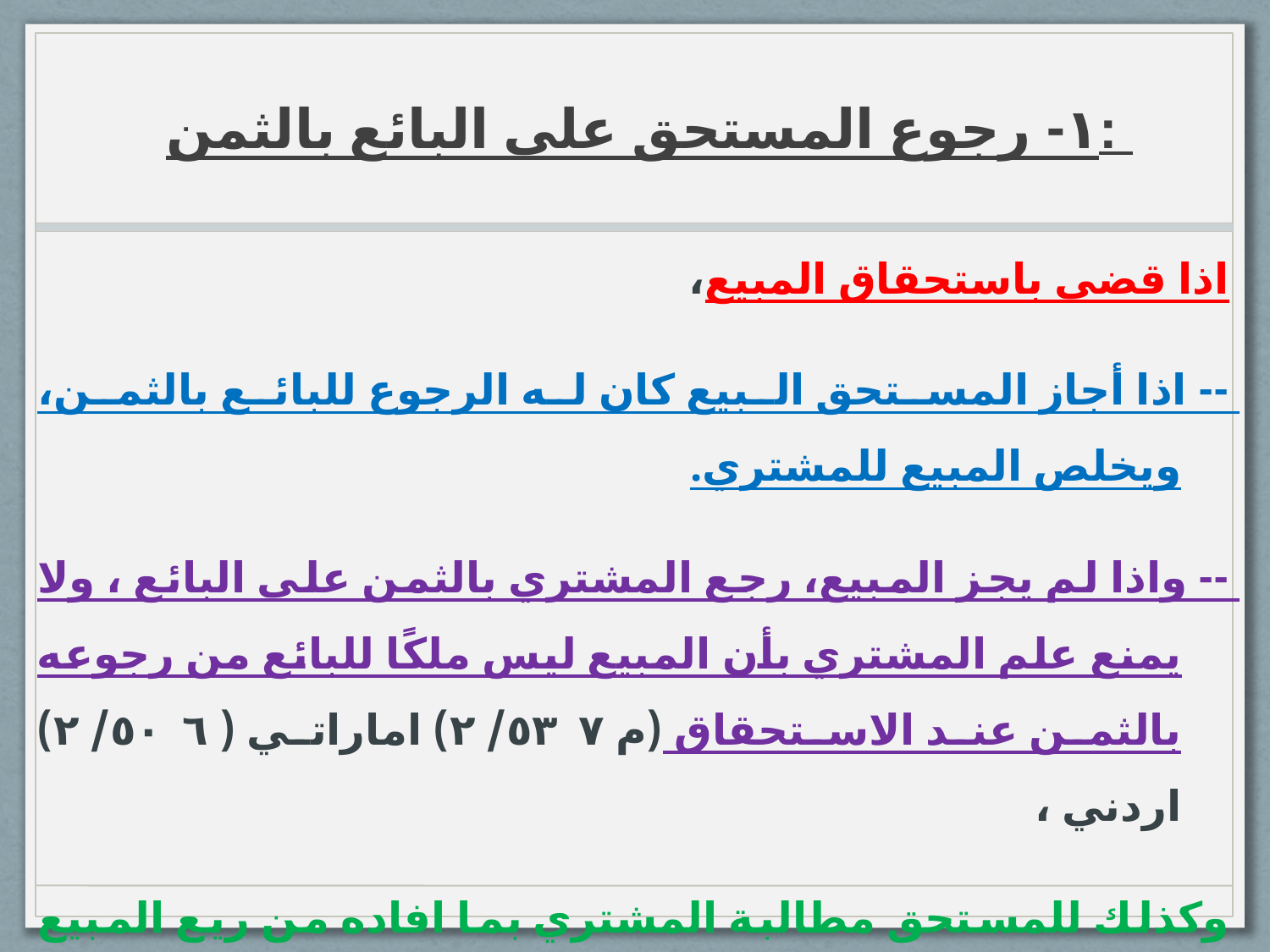

# ١- رجوع المستحق على البائع بالثمن:
اذا قضى باستحقاق المبيع،
-- اذا أجاز المستحق البيع كان له الرجوع للبائع بالثمن، ويخلص المبيع للمشتري.
-- واذا لم يجز المبيع، رجع المشتري بالثمن على البائع ، ولا يمنع علم المشتري بأن المبيع ليس ملكًا للبائع من رجوعه بالثمن عند الاستحقاق (م ٥٣٧/ ٢) اماراتي ( ٥٠٦/ ٢) اردني ،
وكذلك للمستحق مطالبة المشتري بما افاده من ريع المبيع او غلته، بعد حسم ما احتاج اليه الانتاج من النفقات، ثمر يرجع المشتري على البائع بما اداه للمستحق.